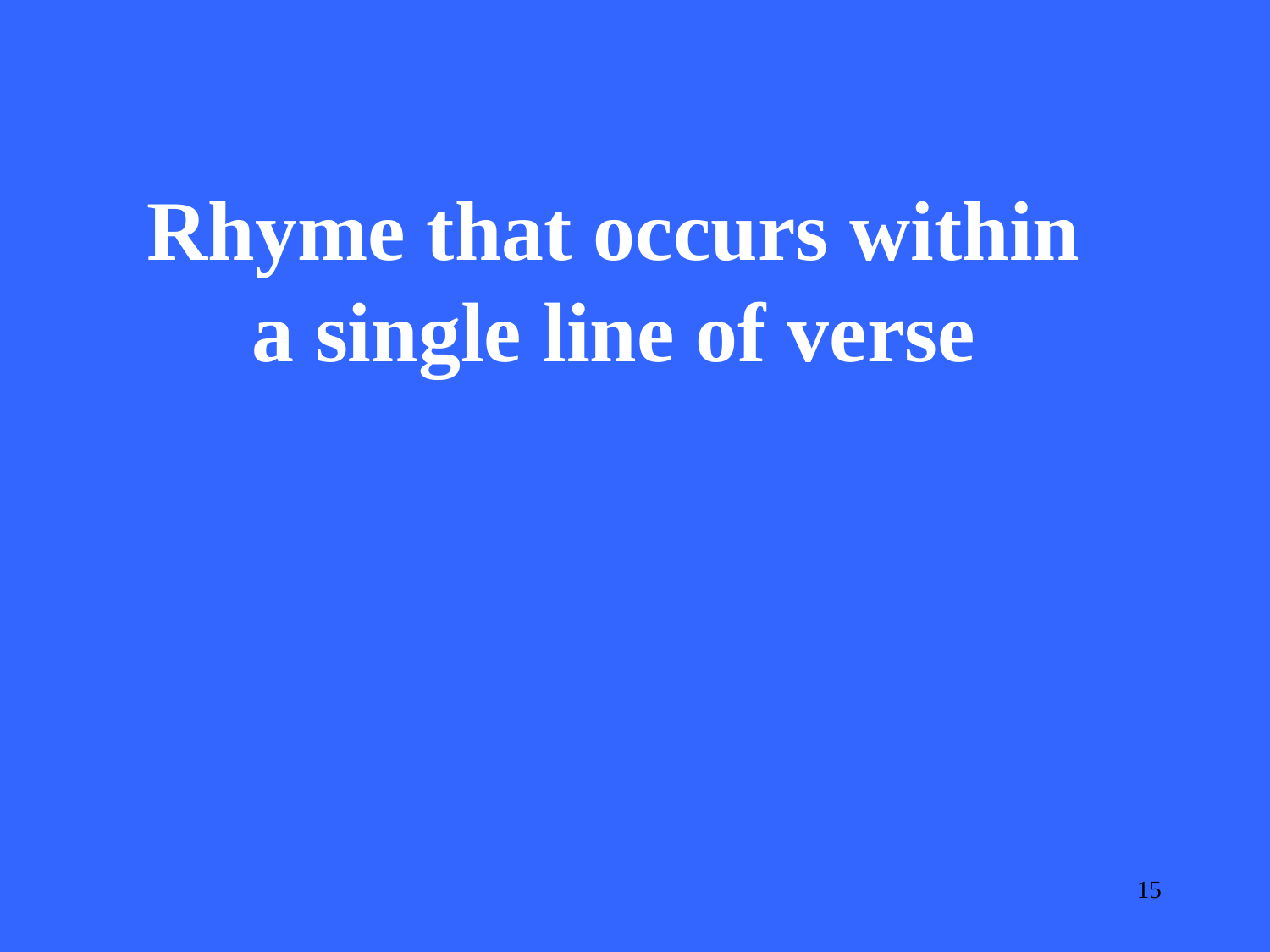

Rhyme that occurs within a single line of verse

15